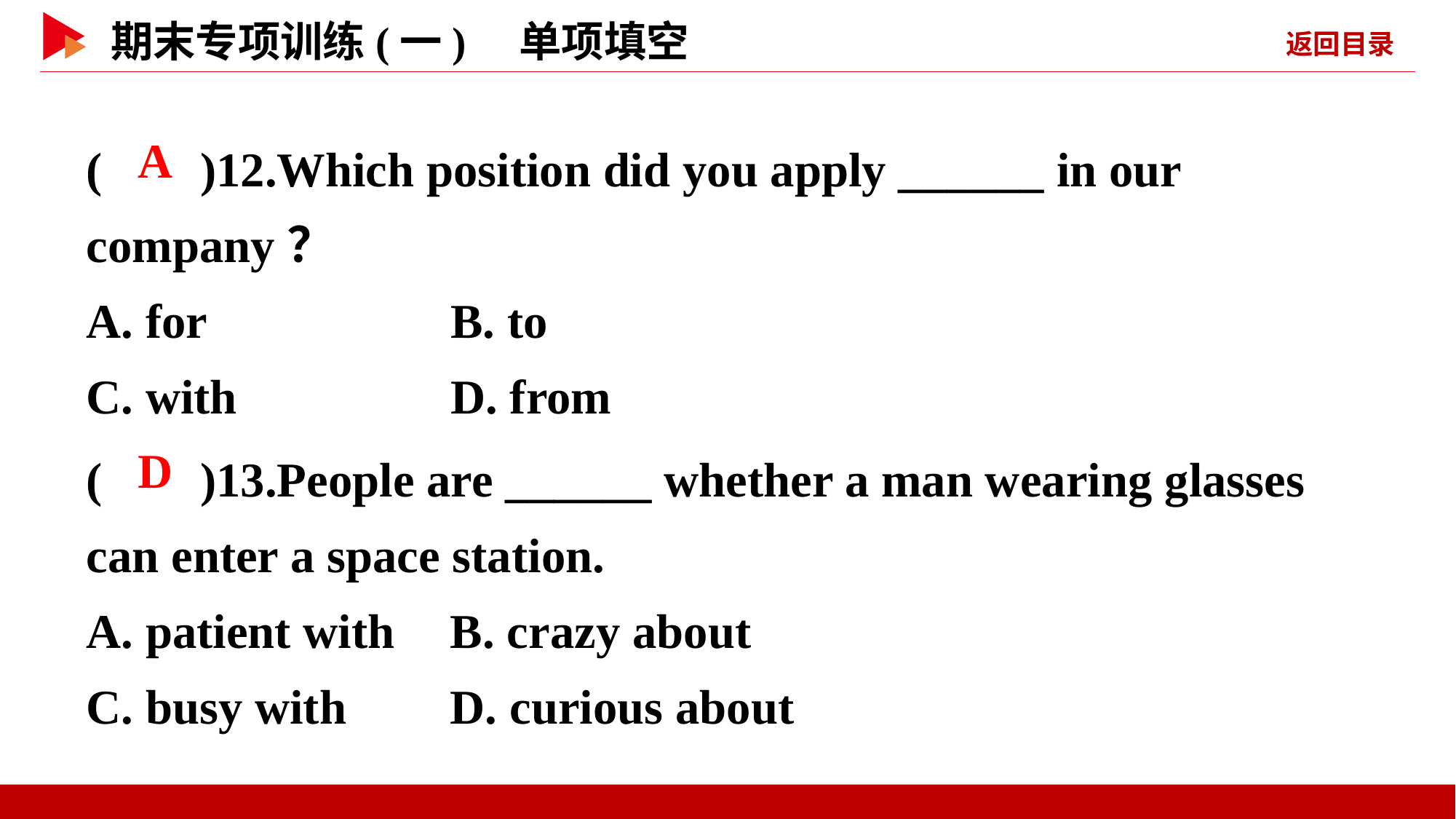

(        )12.Which position did you apply ______ in our company？
A. for	            B. to
C. with	            D. from
   A
(        )13.People are ______ whether a man wearing glasses can enter a space station.
A. patient with	   B. crazy about
C. busy with	   D. curious about
   D